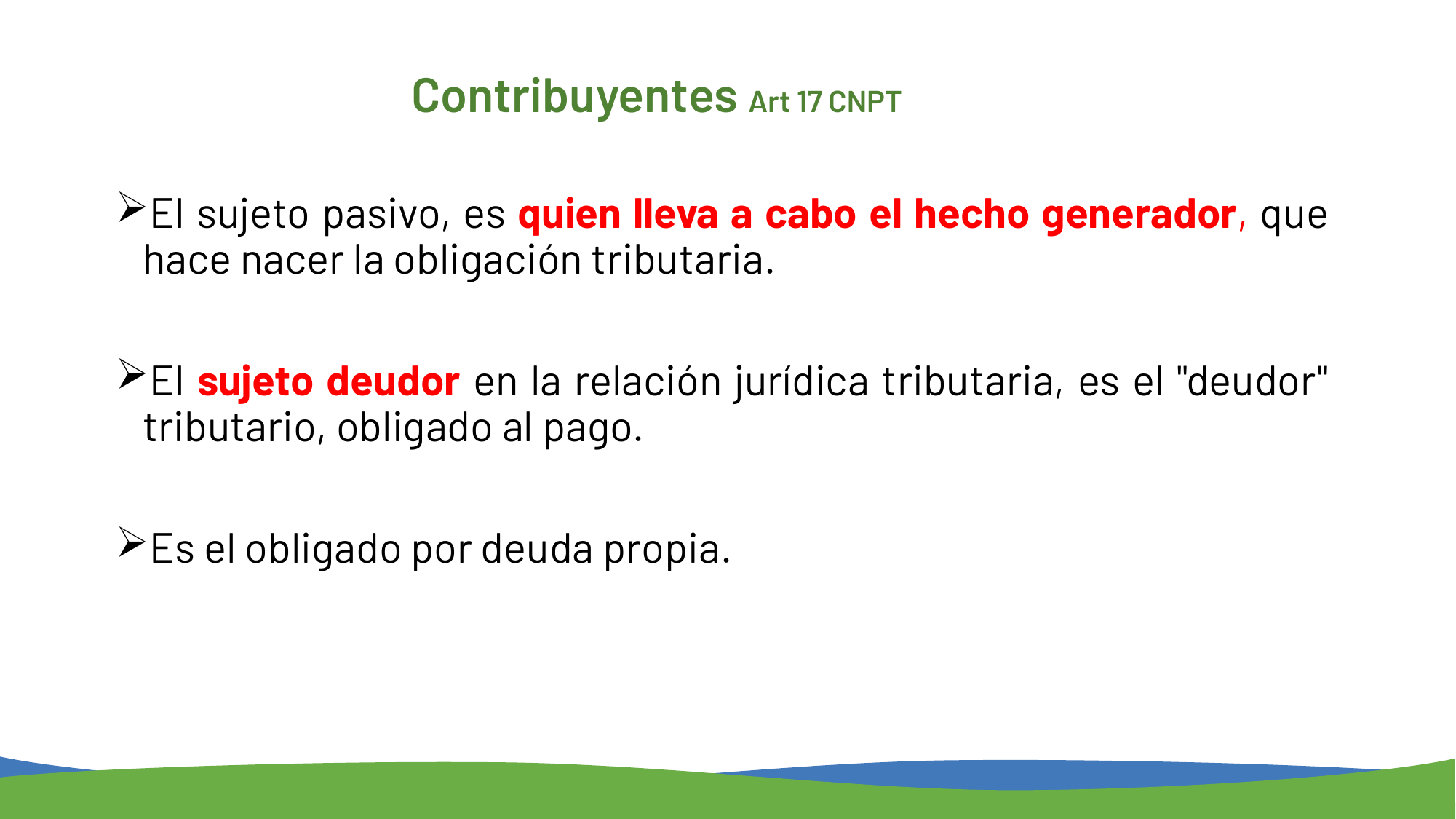

Contribuyentes Art 17 CNPT
El sujeto pasivo, es quien lleva a cabo el hecho generador, que hace nacer la obligación tributaria.

El sujeto deudor en la relación jurídica tributaria, es el "deudor" tributario, obligado al pago.

Es el obligado por deuda propia.